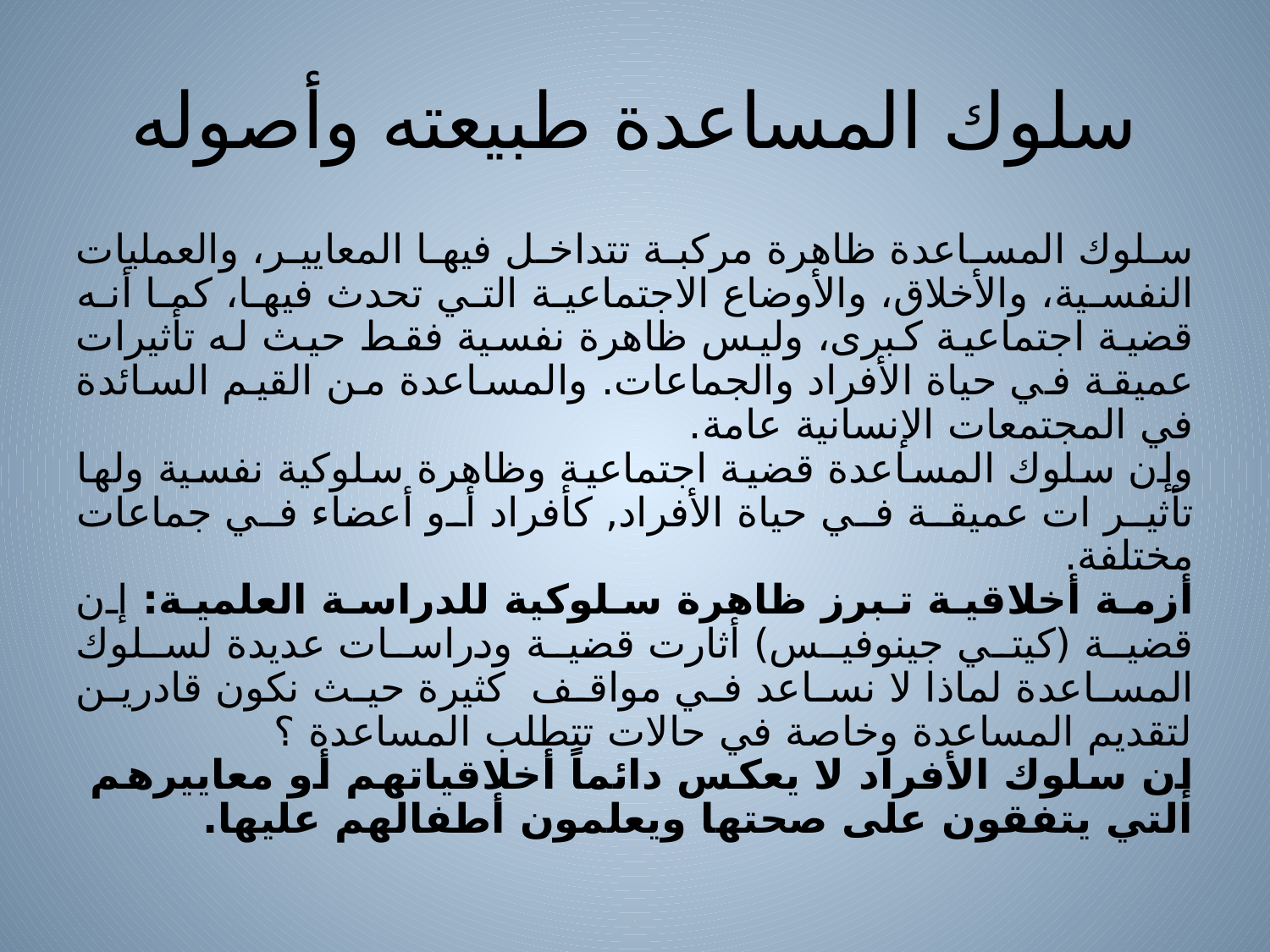

# سلوك المساعدة طبيعته وأصوله
سلوك المساعدة ظاهرة مركبة تتداخل فيها المعايير، والعمليات النفسية، والأخلاق، والأوضاع الاجتماعية التي تحدث فيها، كما أنه قضية اجتماعية كبرى، وليس ظاهرة نفسية فقط حيث له تأثيرات عميقة في حياة الأفراد والجماعات. والمساعدة من القيم السائدة في المجتمعات الإنسانية عامة.
وإن سلوك المساعدة قضية اجتماعية وظاهرة سلوكية نفسية ولها تأثير ات عميقة في حياة الأفراد, كأفراد أو أعضاء في جماعات مختلفة.
أزمة أخلاقية تبرز ظاهرة سلوكية للدراسة العلمية: إن قضية (كيتي جينوفيس) أثارت قضية ودراسات عديدة لسلوك المساعدة لماذا لا نساعد في مواقف  كثيرة حيث نكون قادرين لتقديم المساعدة وخاصة في حالات تتطلب المساعدة ؟
إن سلوك الأفراد لا يعكس دائماً أخلاقياتهم أو معاييرهم  التي يتفقون على صحتها ويعلمون أطفالهم عليها.